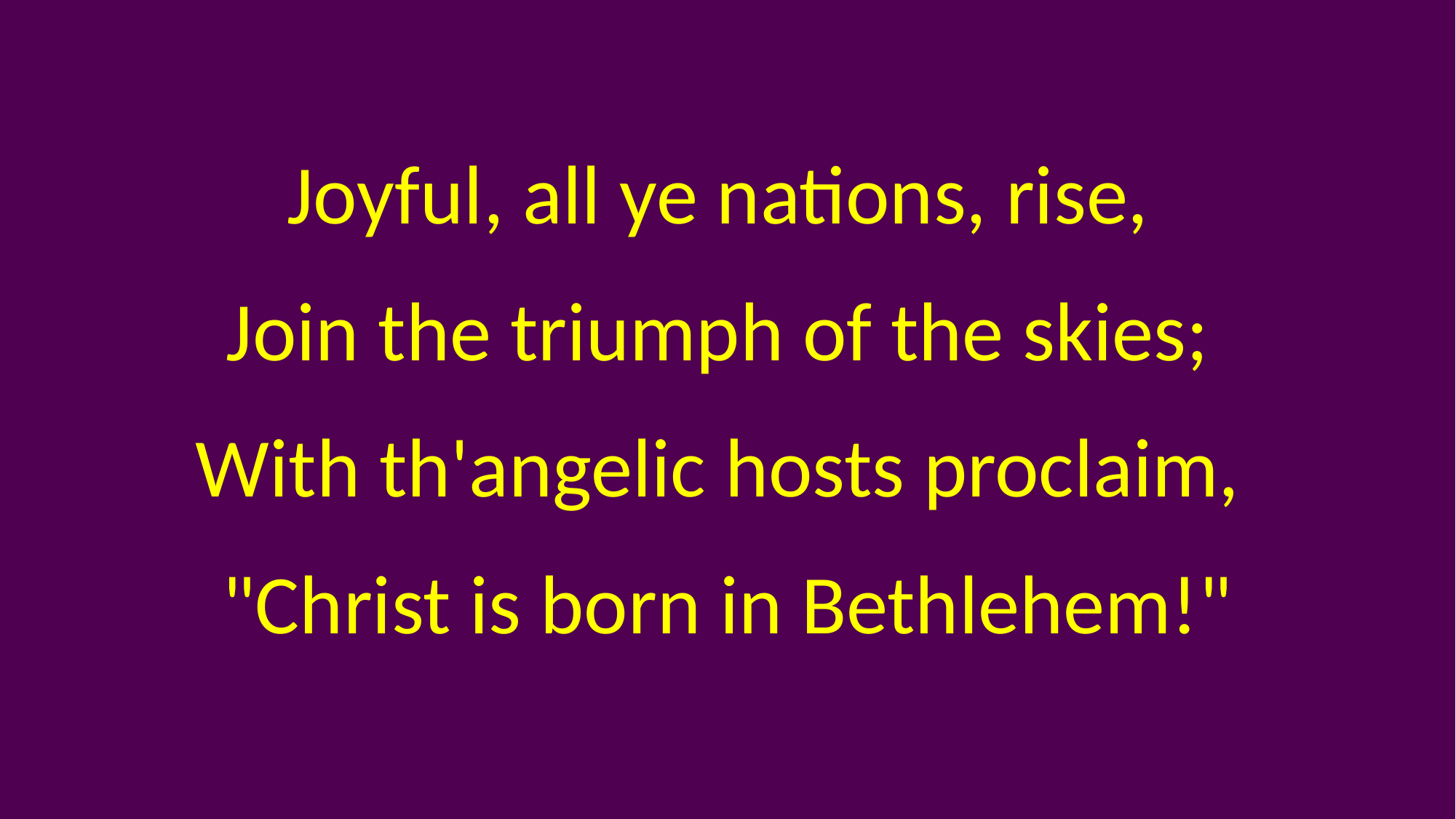

Joyful, all ye nations, rise,
Join the triumph of the skies;
With th'angelic hosts proclaim,
"Christ is born in Bethlehem!"